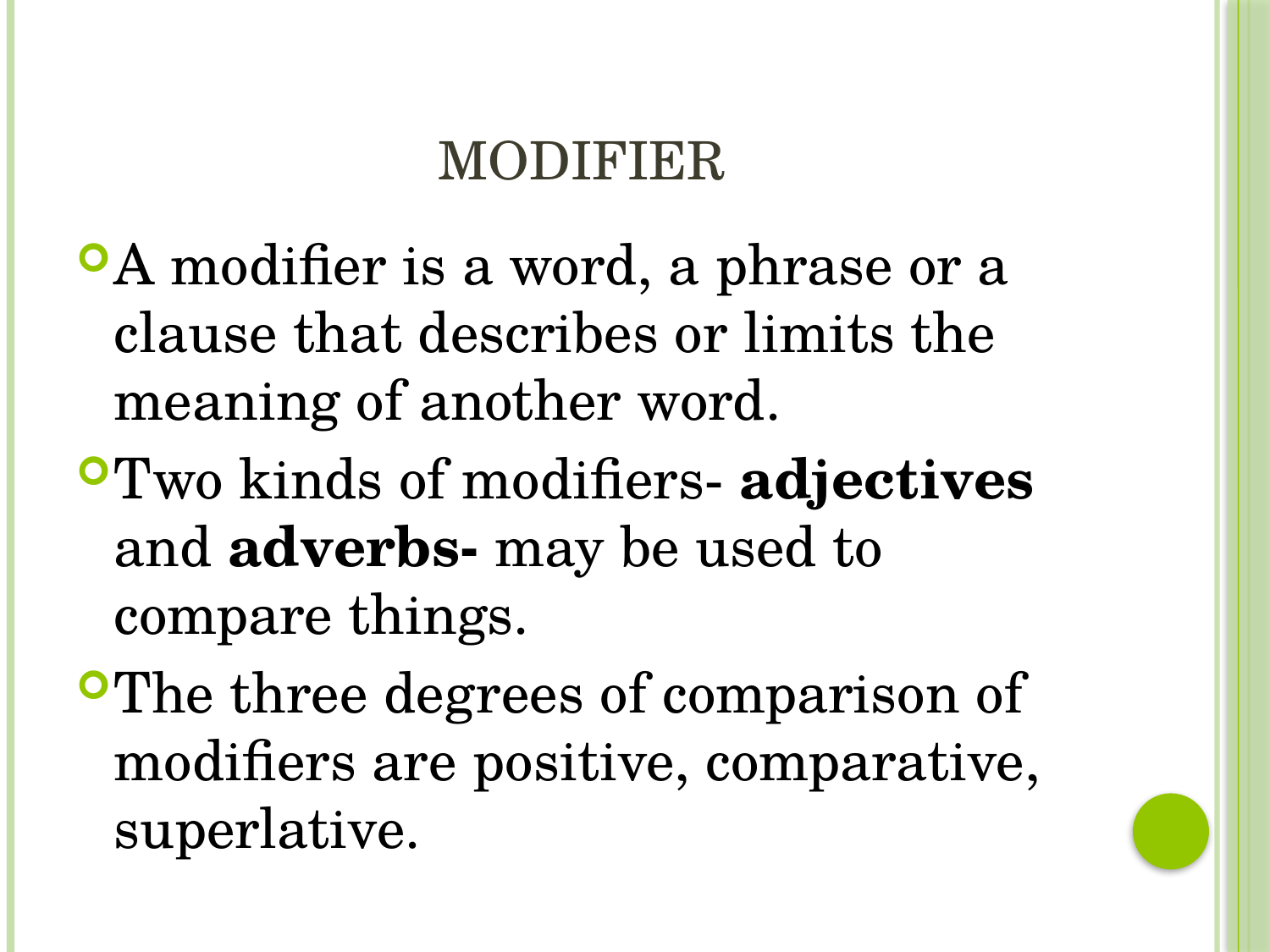

# Modifier
A modifier is a word, a phrase or a clause that describes or limits the meaning of another word.
Two kinds of modifiers- adjectives and adverbs- may be used to compare things.
The three degrees of comparison of modifiers are positive, comparative, superlative.